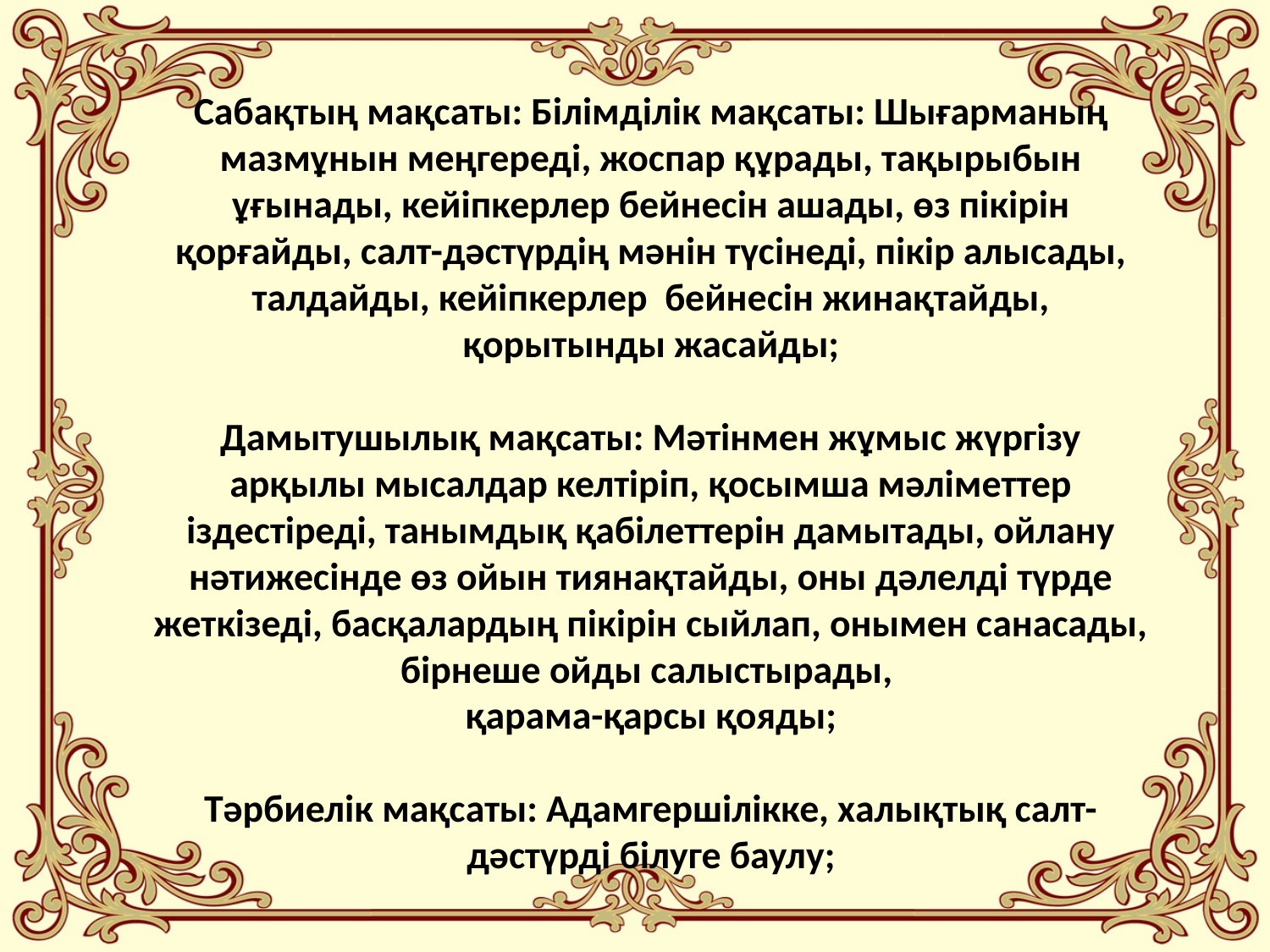

# Сабақтың мақсаты: Білімділік мақсаты: Шығарманың мазмұнын меңгереді, жоспар құрады, тақырыбын ұғынады, кейіпкерлер бейнесін ашады, өз пікірін қорғайды, салт-дәстүрдің мәнін түсінеді, пікір алысады, талдайды, кейіпкерлер  бейнесін жинақтайды, қорытынды жасайды; Дамытушылық мақсаты: Мәтінмен жұмыс жүргізу арқылы мысалдар келтіріп, қосымша мәліметтер іздестіреді, танымдық қабілеттерін дамытады, ойлану нәтижесінде өз ойын тиянақтайды, оны дәлелді түрде жеткізеді, басқалардың пікірін сыйлап, онымен санасады, бірнеше ойды салыстырады, қарама-қарсы қояды; Тәрбиелік мақсаты: Адамгершілікке, халықтық салт-дәстүрді білуге баулу;